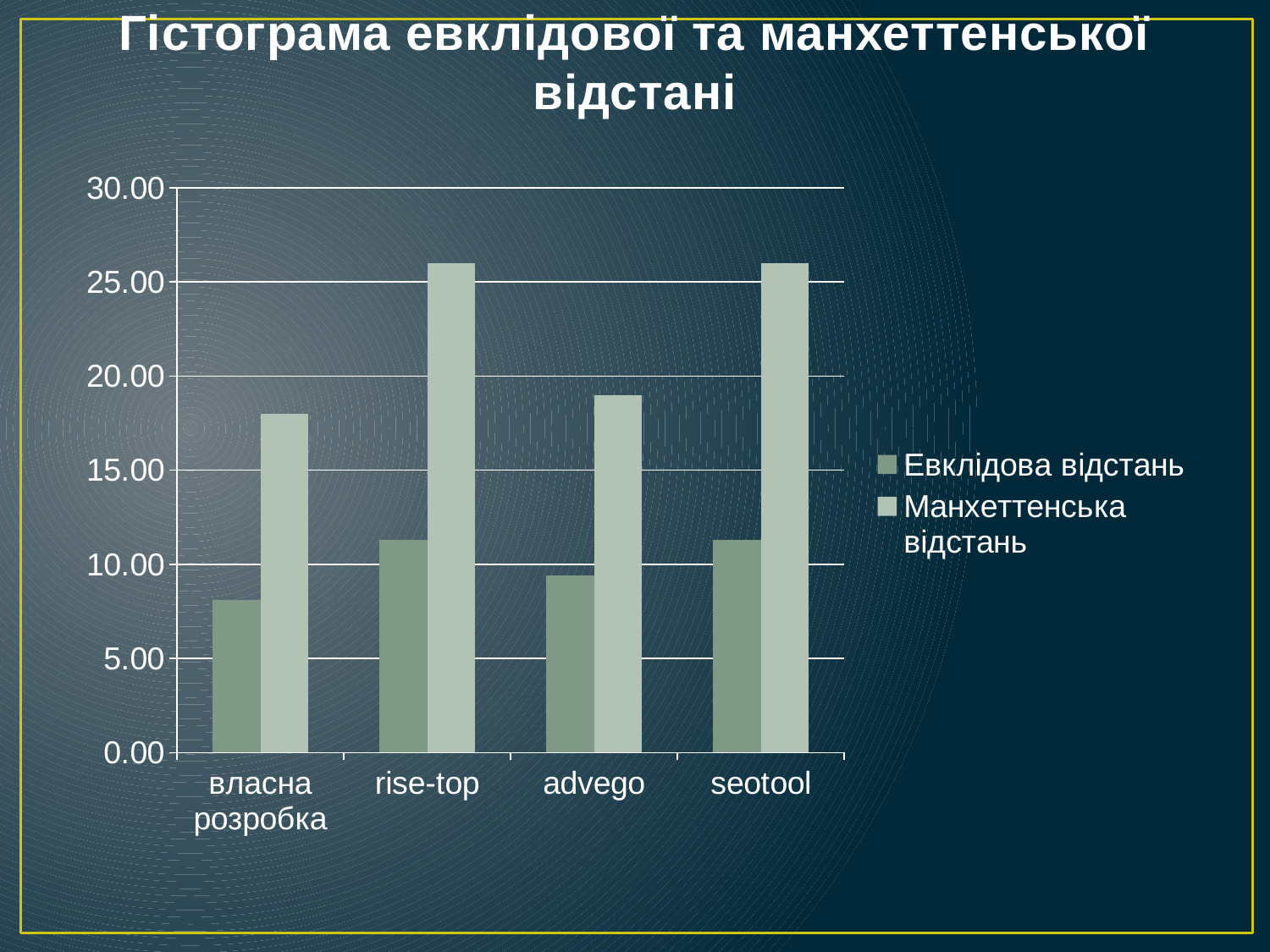

# Гістограма евклідової та манхеттенської відстані

### Chart

| Category | Евклідова відстань | Манхеттенська відстань |
|---|---|---|
| власна розробка | 8.12 | 18.0 |
| rise-top | 11.31 | 26.0 |
| advego | 9.43 | 19.0 |
| seotool | 11.31 | 26.0 |